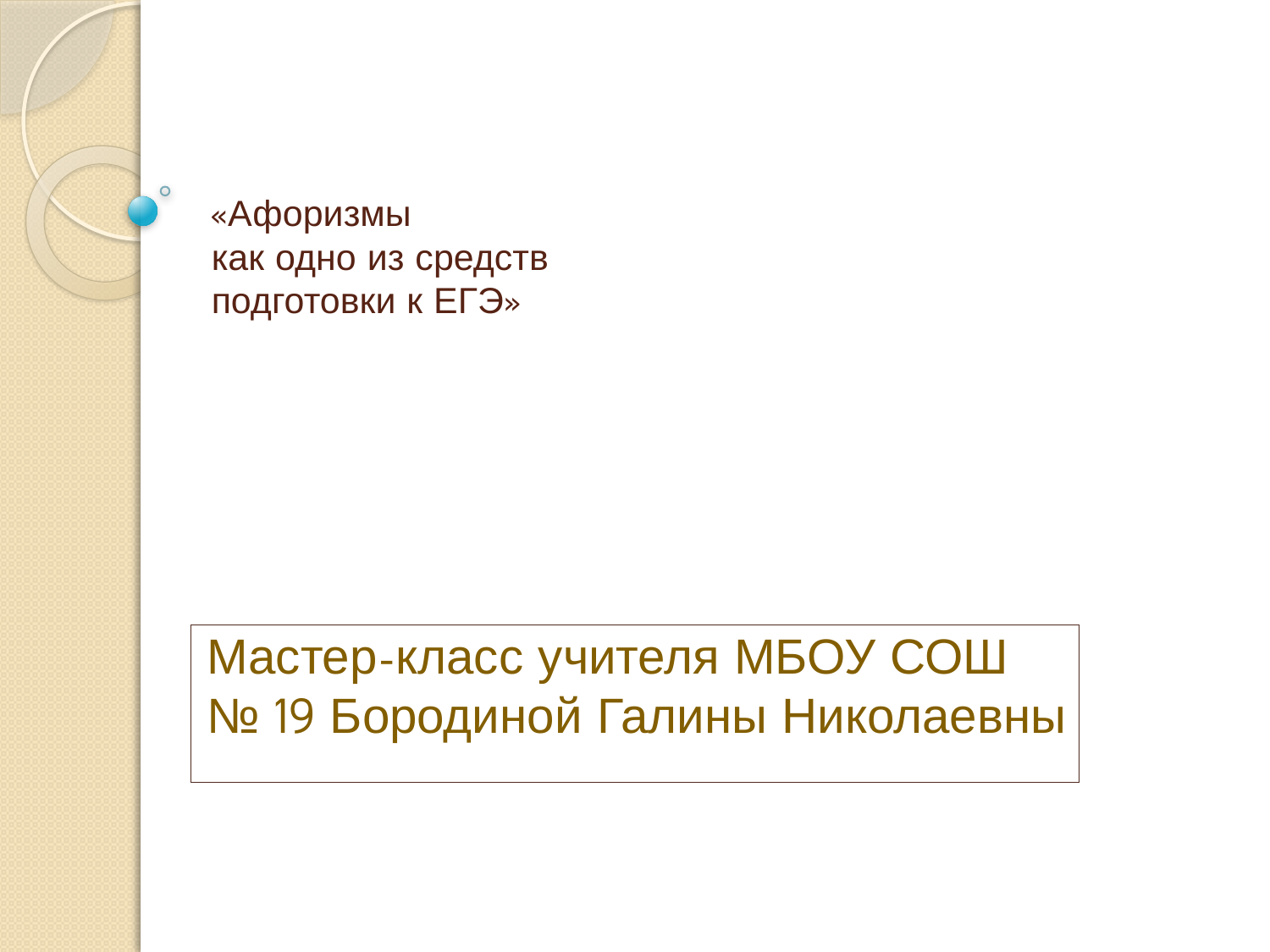

# «Афоризмы как одно из средств подготовки к ЕГЭ»
Мастер-класс учителя МБОУ СОШ № 19 Бородиной Галины Николаевны